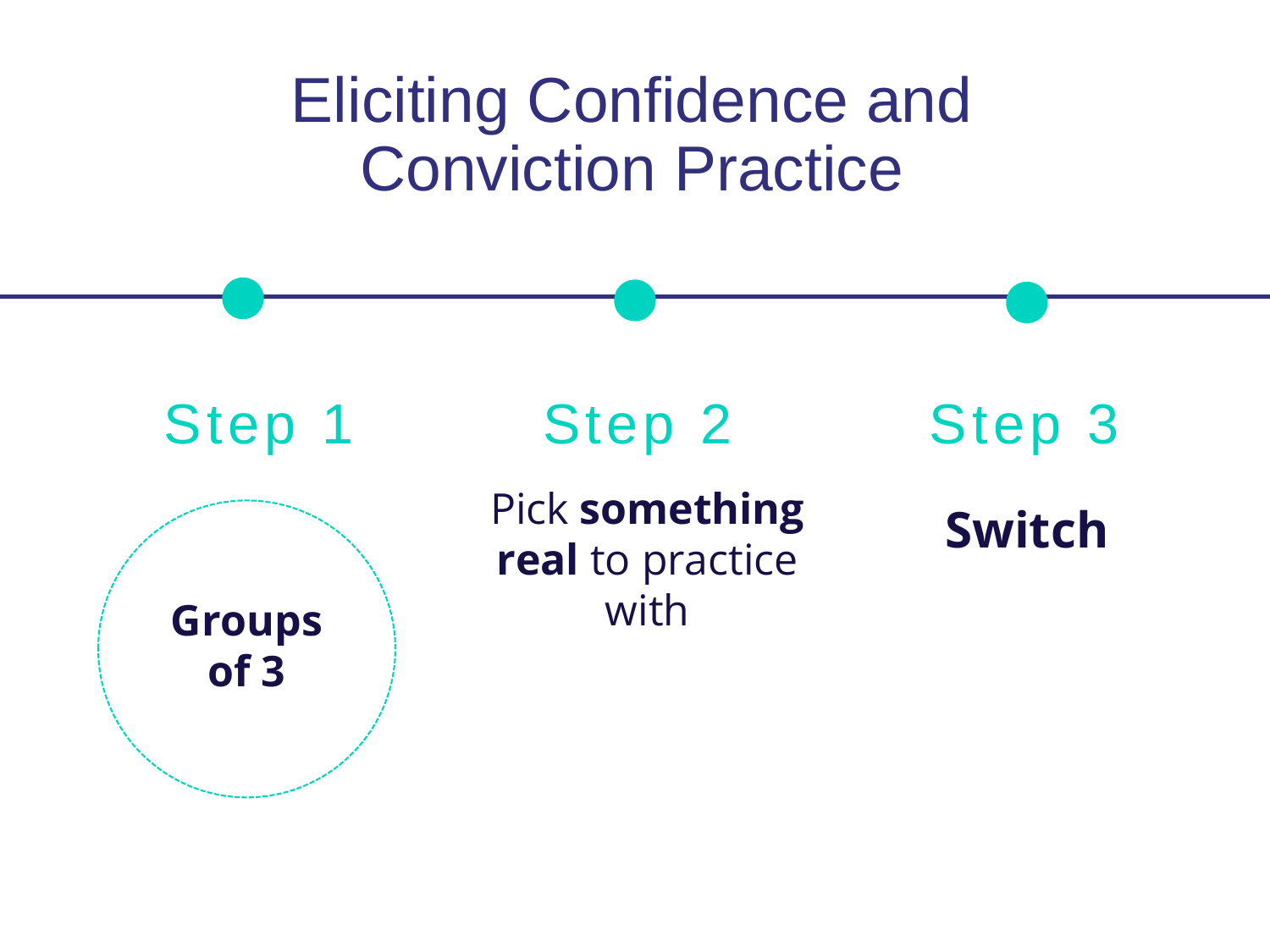

Eliciting Confidence and Conviction Practice

Step 2
Step 3
Step 1
Pick something real to practice with
Switch

Groups of 3